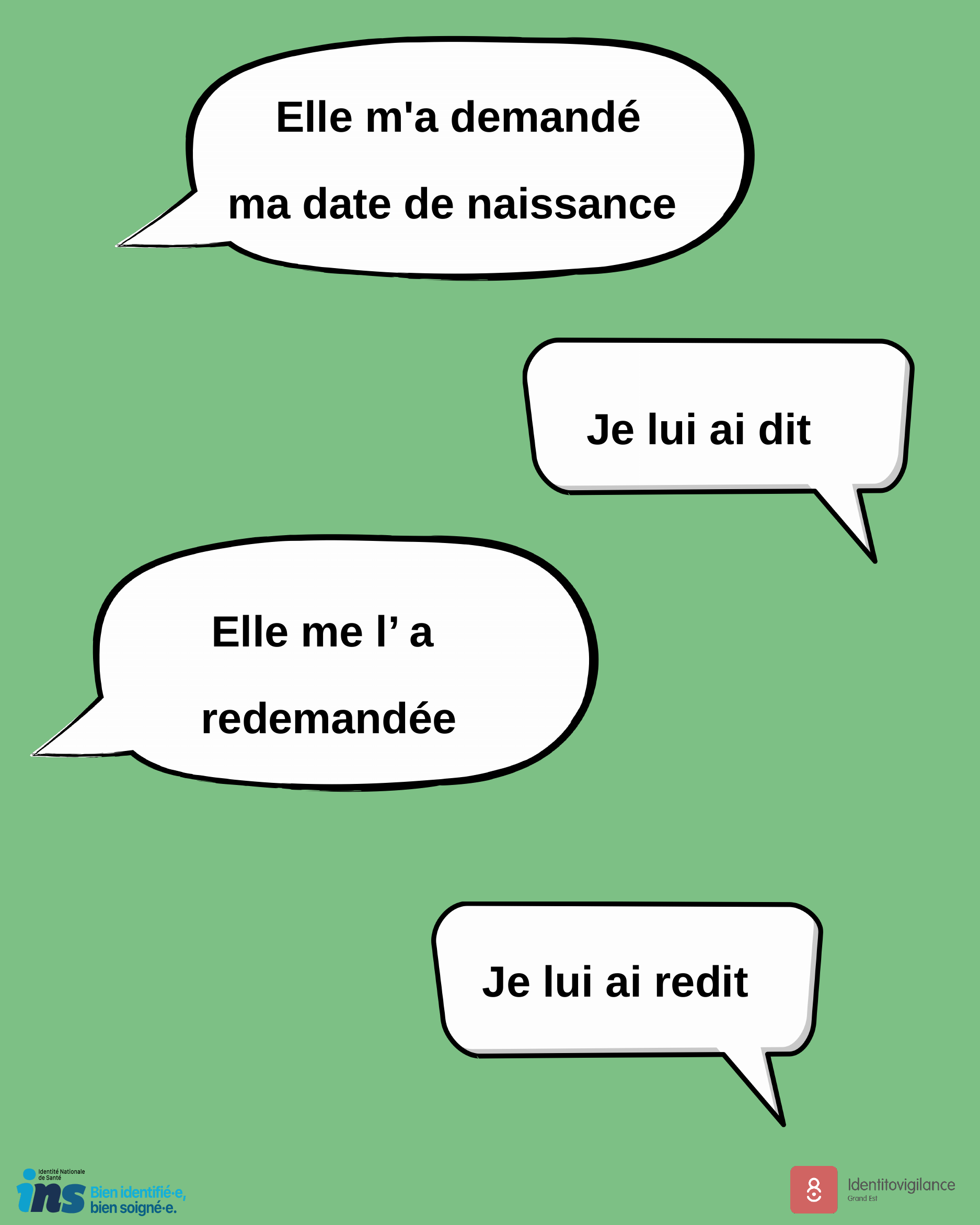

Elle m'a demandé
ma date de naissance

Je lui ai dit

Elle me l’ a
redemandée

Je lui ai redit

Je lui ai redit.